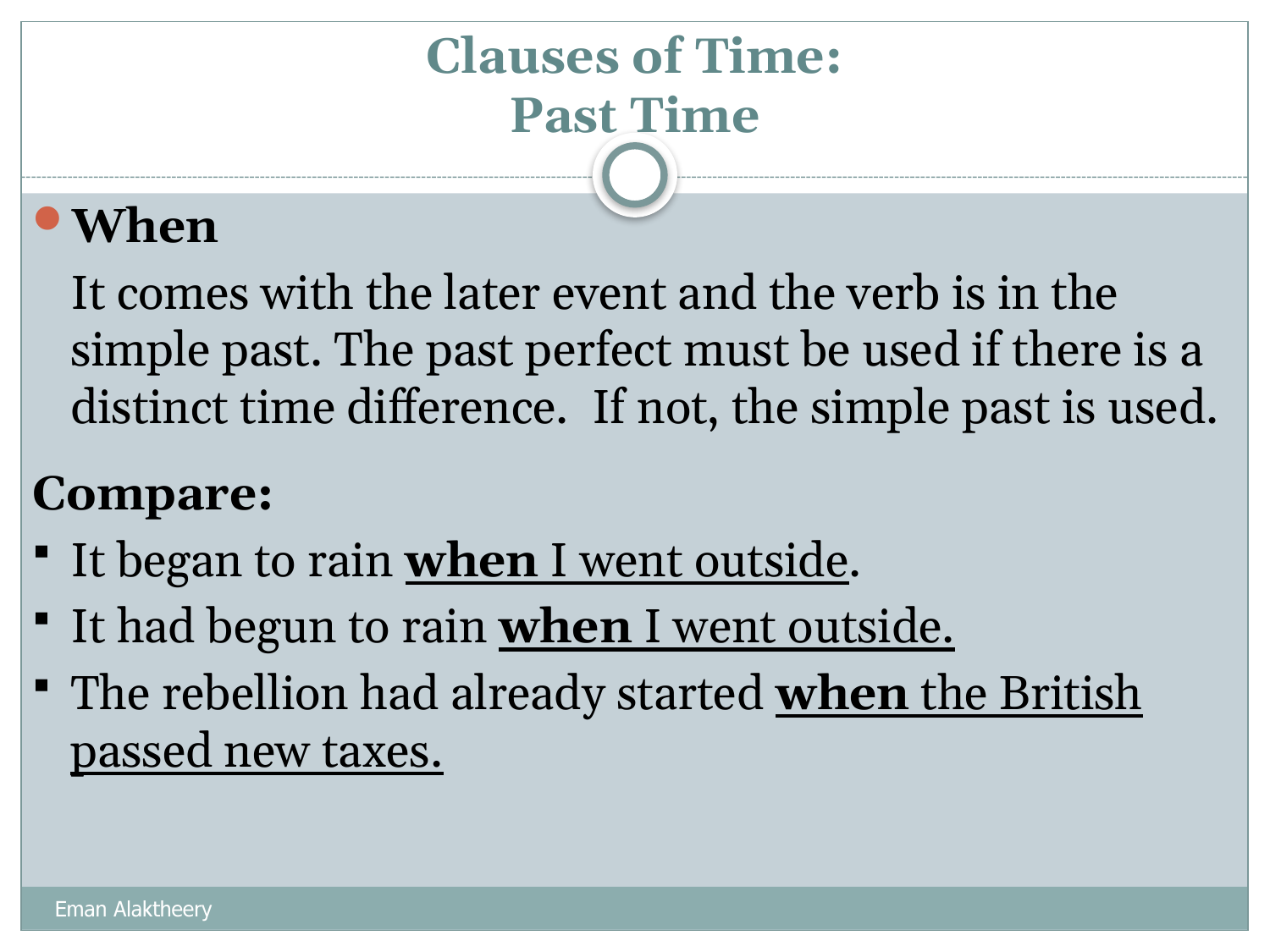

# Clauses of Time: Past Time
When
	It comes with the later event and the verb is in the simple past. The past perfect must be used if there is a distinct time difference.  If not, the simple past is used.

Compare:
It began to rain when I went outside.
It had begun to rain when I went outside.
The rebellion had already started when the British passed new taxes.
Eman Alaktheery